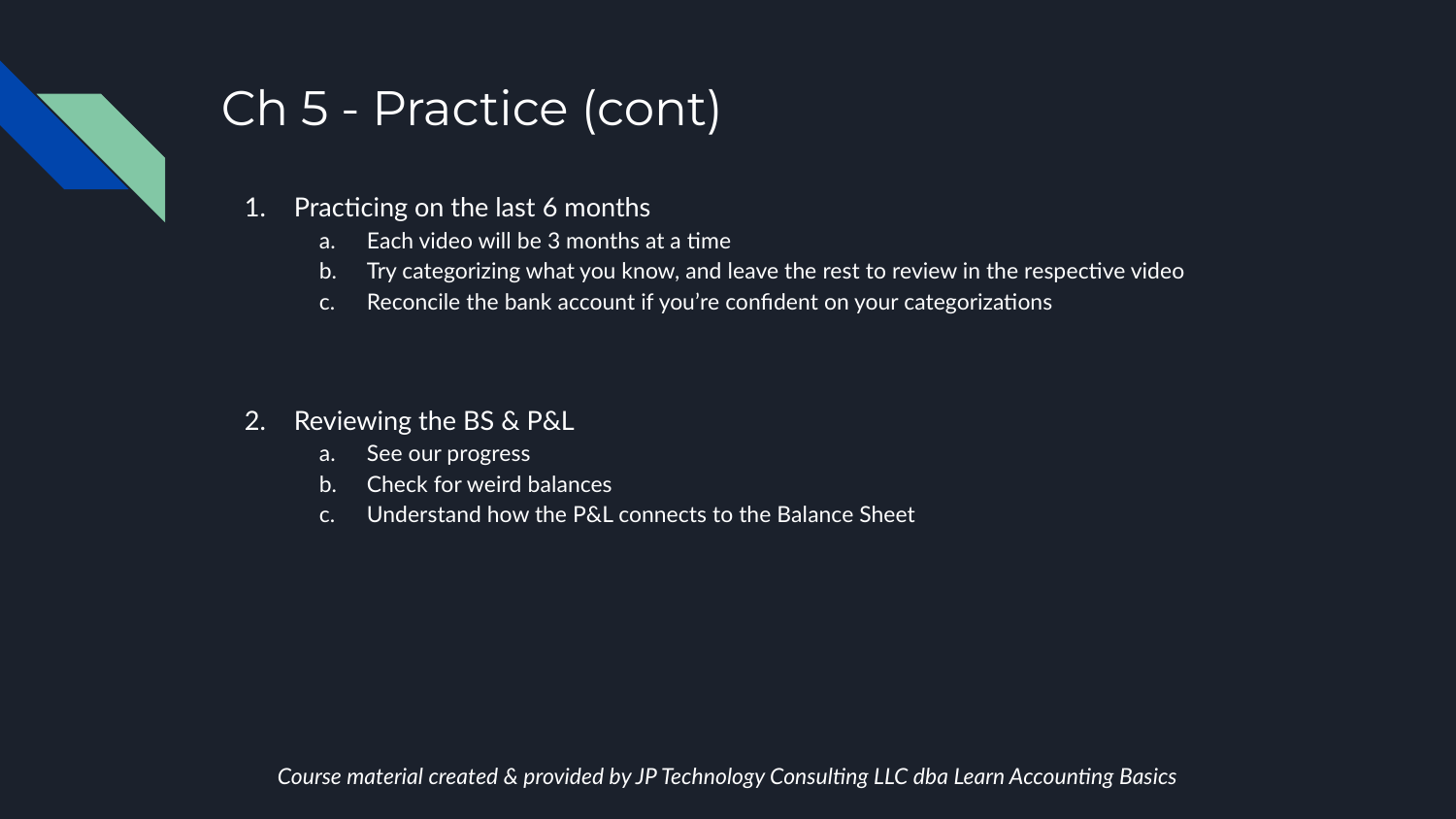

# Ch 5 - Practice (cont)
Practicing on the last 6 months
Each video will be 3 months at a time
Try categorizing what you know, and leave the rest to review in the respective video
Reconcile the bank account if you’re confident on your categorizations

Reviewing the BS & P&L
See our progress
Check for weird balances
Understand how the P&L connects to the Balance Sheet